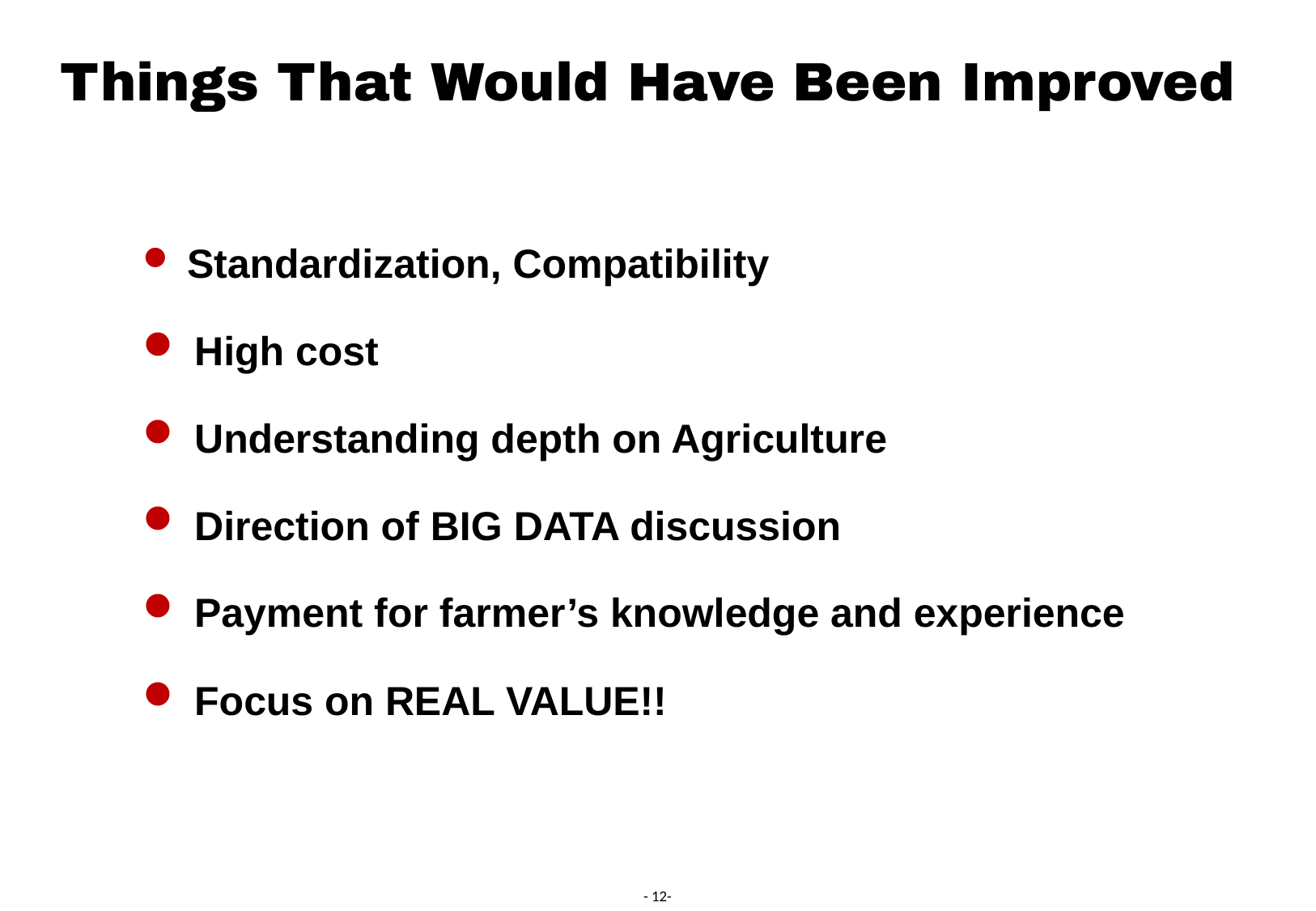

Things That Would Have Been Improved
 Standardization, Compatibility
 High cost
 Understanding depth on Agriculture
 Direction of BIG DATA discussion
 Payment for farmer’s knowledge and experience
 Focus on REAL VALUE!!